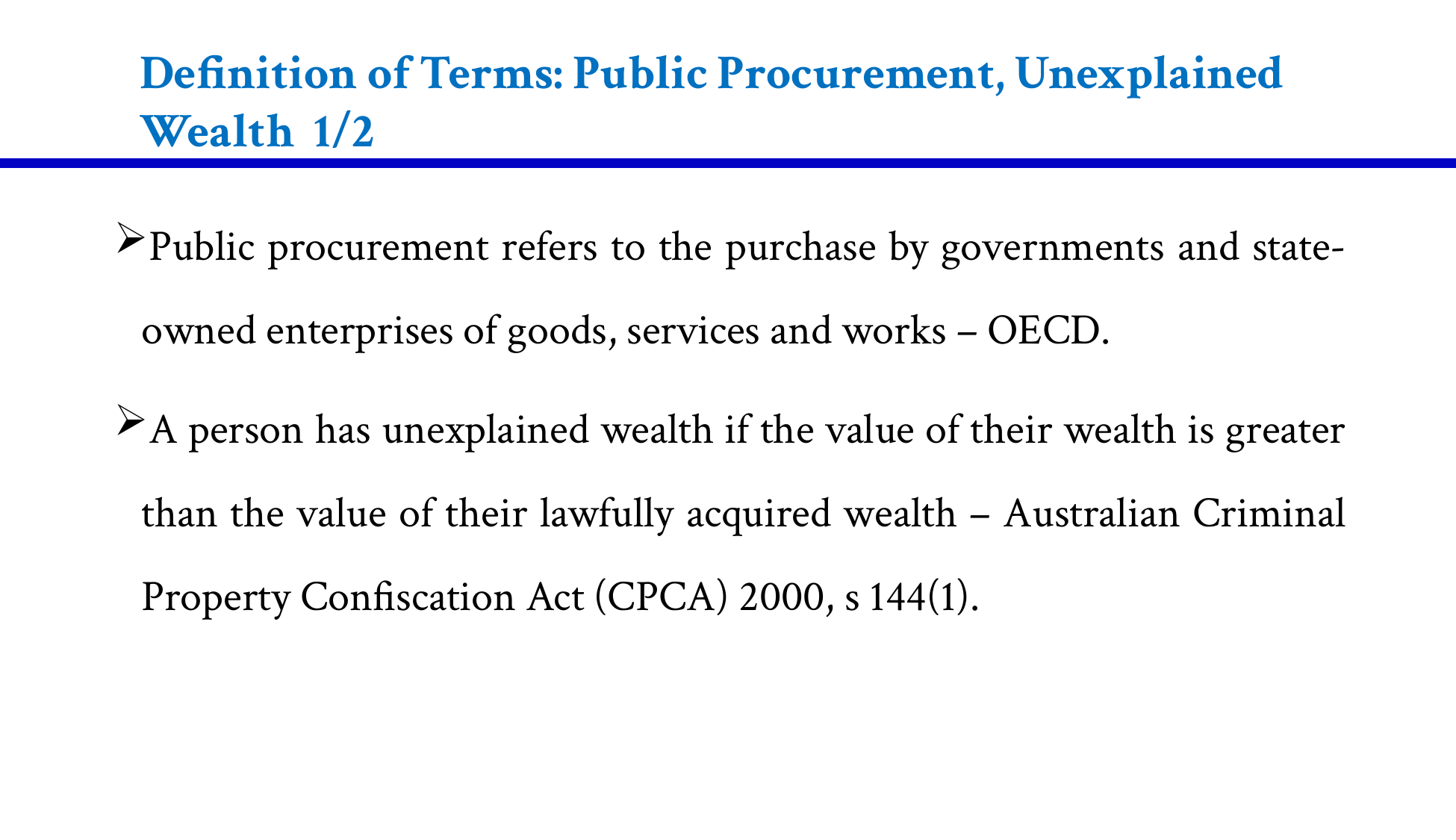

Definition of Terms: Public Procurement, Unexplained Wealth  1/2
Public procurement refers to the purchase by governments and state-owned enterprises of goods, services and works – OECD.
A person has unexplained wealth if the value of their wealth is greater than the value of their lawfully acquired wealth – Australian Criminal Property Confiscation Act (CPCA) 2000, s 144(1).